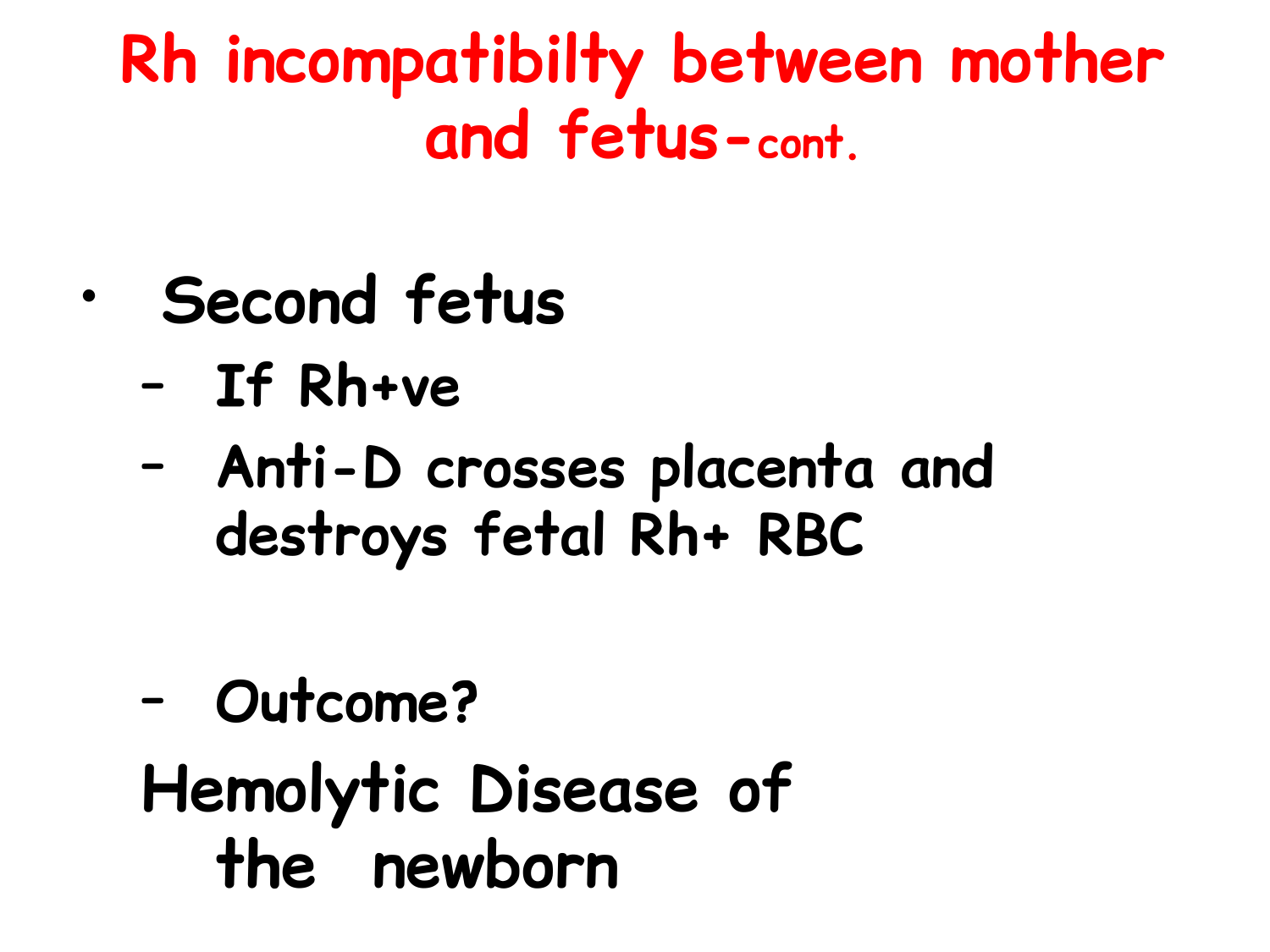

# Rh incompatibilty between mother
and fetus-cont.
Second fetus
If Rh+ve
Anti-D crosses placenta and
destroys fetal Rh+ RBC

Outcome?
Hemolytic Disease of	the  newborn